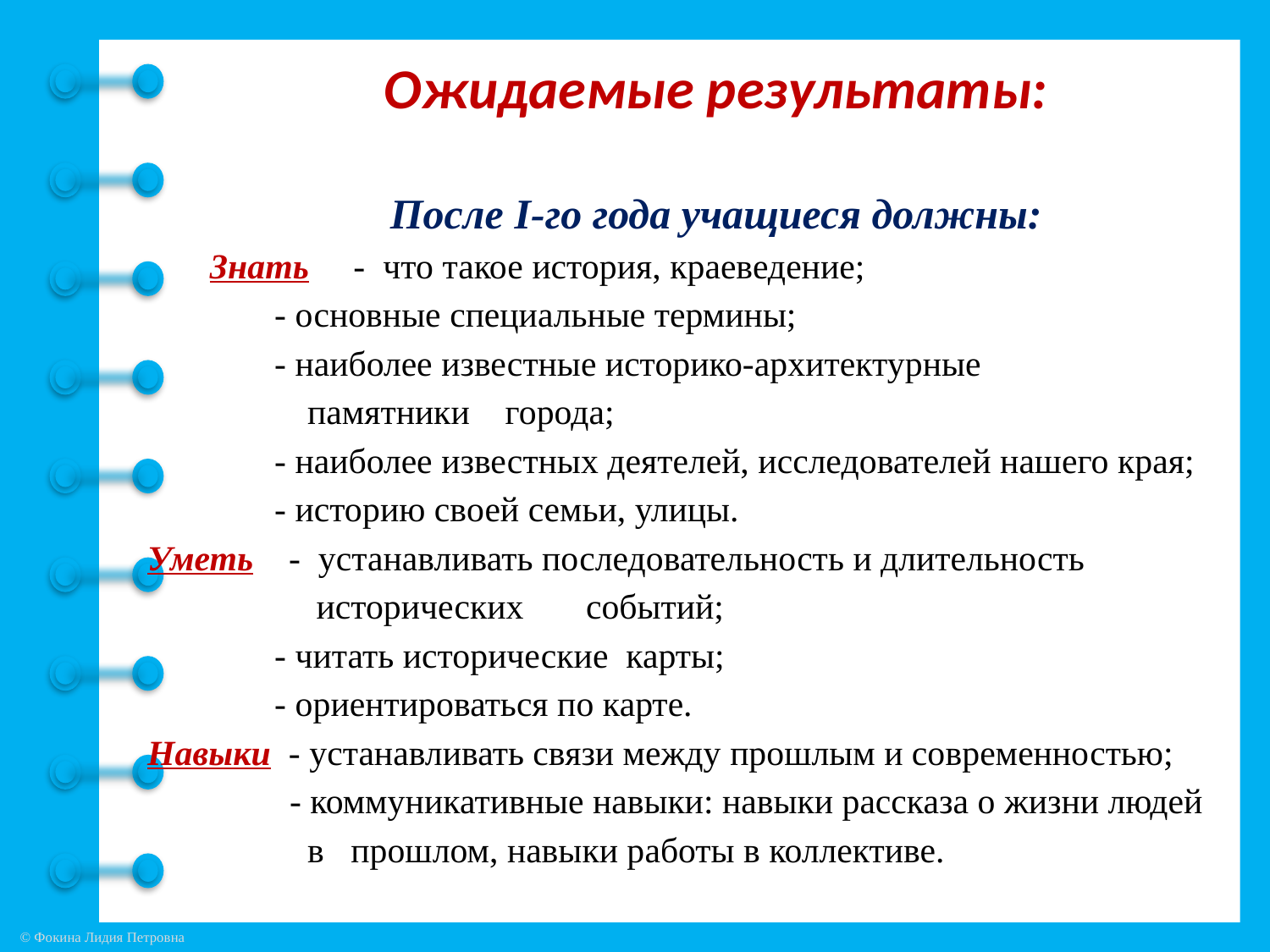

Ожидаемые результаты:

После I-го года учащиеся должны:
Знать     -  что такое история, краеведение;
	- основные специальные термины;
	- наиболее известные историко-архитектурные
                  памятники    города;
	- наиболее известных деятелей, исследователей нашего края;
	- историю своей семьи, улицы.
Уметь    -  устанавливать последовательность и длительность
                   исторических       событий;
	- читать исторические  карты;
	- ориентироваться по карте.
Навыки  - устанавливать связи между прошлым и современностью;
                - коммуникативные навыки: навыки рассказа о жизни людей
                  в   прошлом, навыки работы в коллективе.